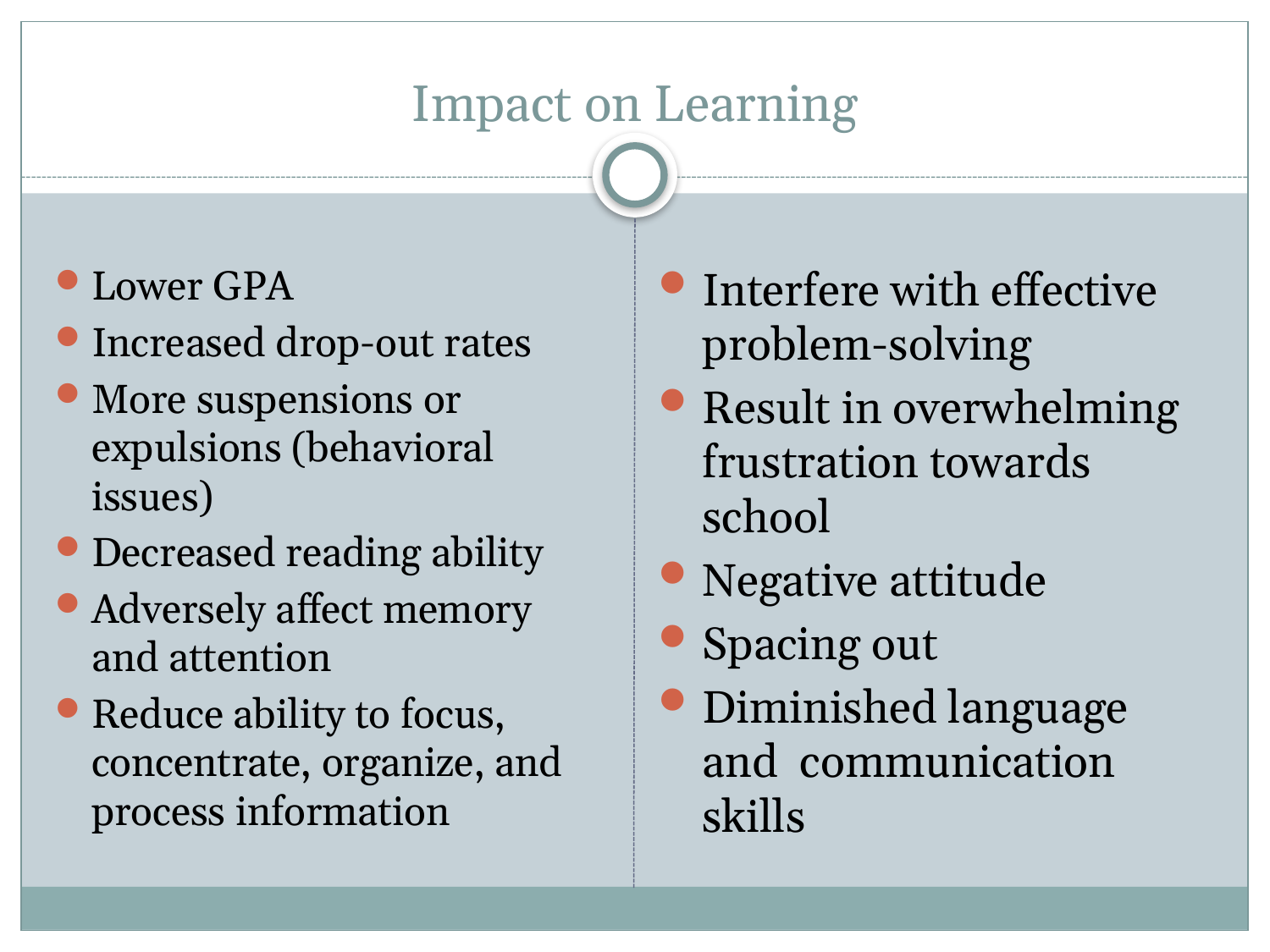

# Impact on Learning
Lower GPA
Increased drop-out rates
More suspensions or expulsions (behavioral issues)
Decreased reading ability
Adversely affect memory and attention
Reduce ability to focus, concentrate, organize, and process information

Interfere with effective problem-solving
Result in overwhelming frustration towards school
Negative attitude
Spacing out
Diminished language and  communication skills